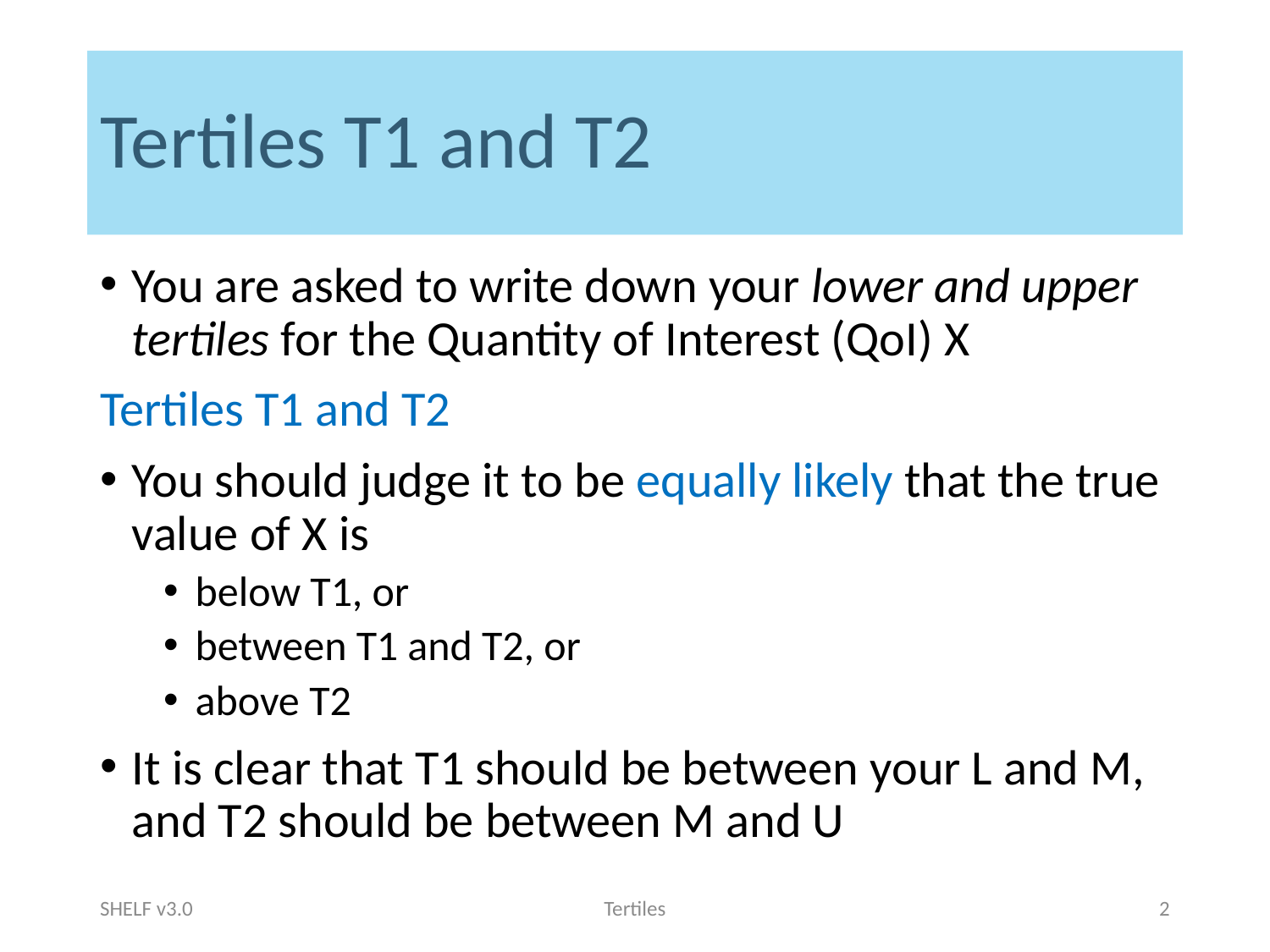

# Tertiles T1 and T2
You are asked to write down your lower and upper tertiles for the Quantity of Interest (QoI) X
Tertiles T1 and T2
You should judge it to be equally likely that the true value of X is
below T1, or
between T1 and T2, or
above T2
It is clear that T1 should be between your L and M, and T2 should be between M and U
SHELF v3.0
Tertiles
2